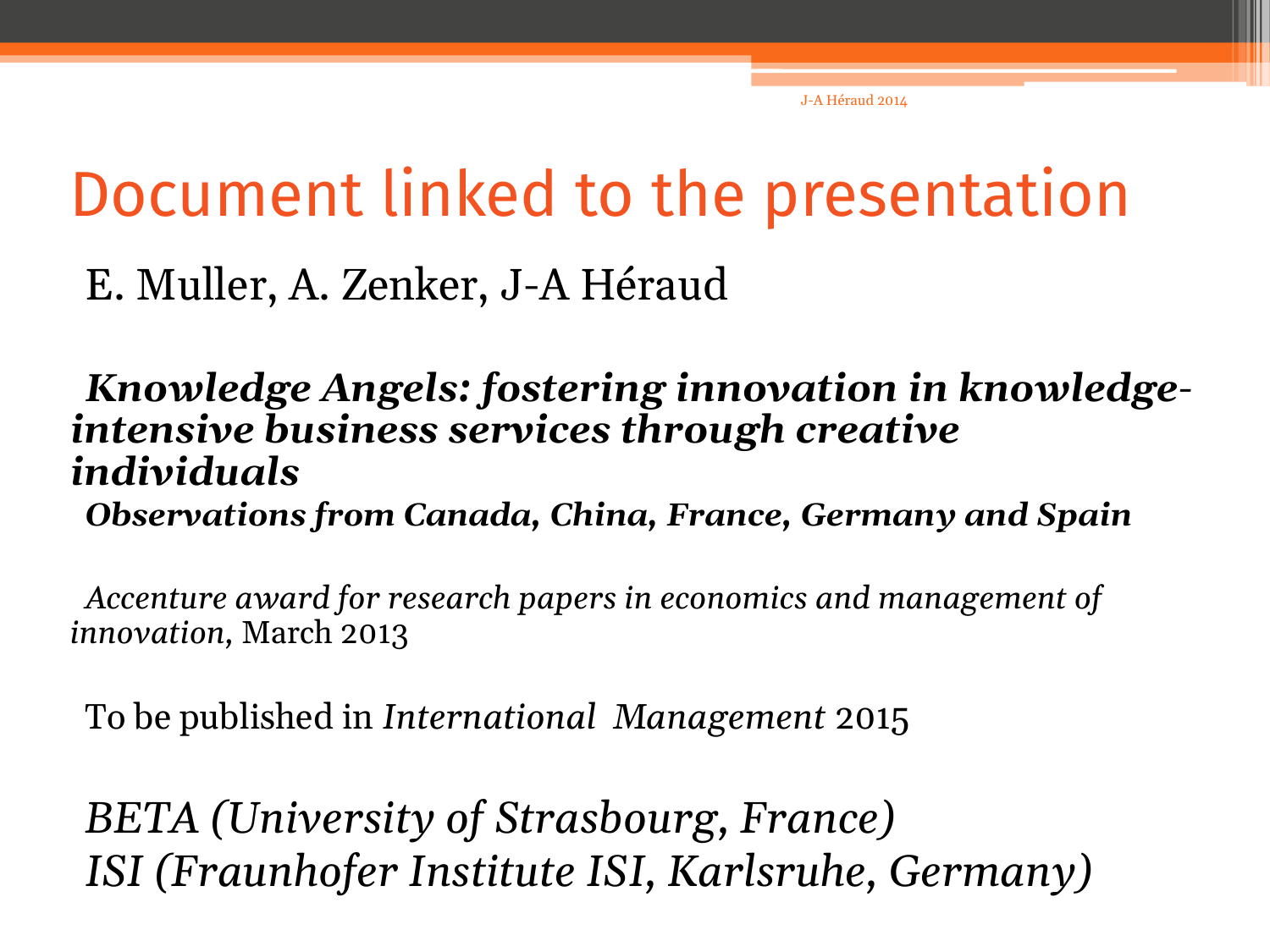

2
J-A Héraud 2014
# Document linked to the presentation
E. Muller, A. Zenker, J-A Héraud

Knowledge Angels: fostering innovation in knowledge-intensive business services through creative individuals
Observations from Canada, China, France, Germany and Spain

Accenture award for research papers in economics and management of innovation, March 2013

To be published in International  Management 2015

BETA (University of Strasbourg, France)
ISI (Fraunhofer Institute ISI, Karlsruhe, Germany)